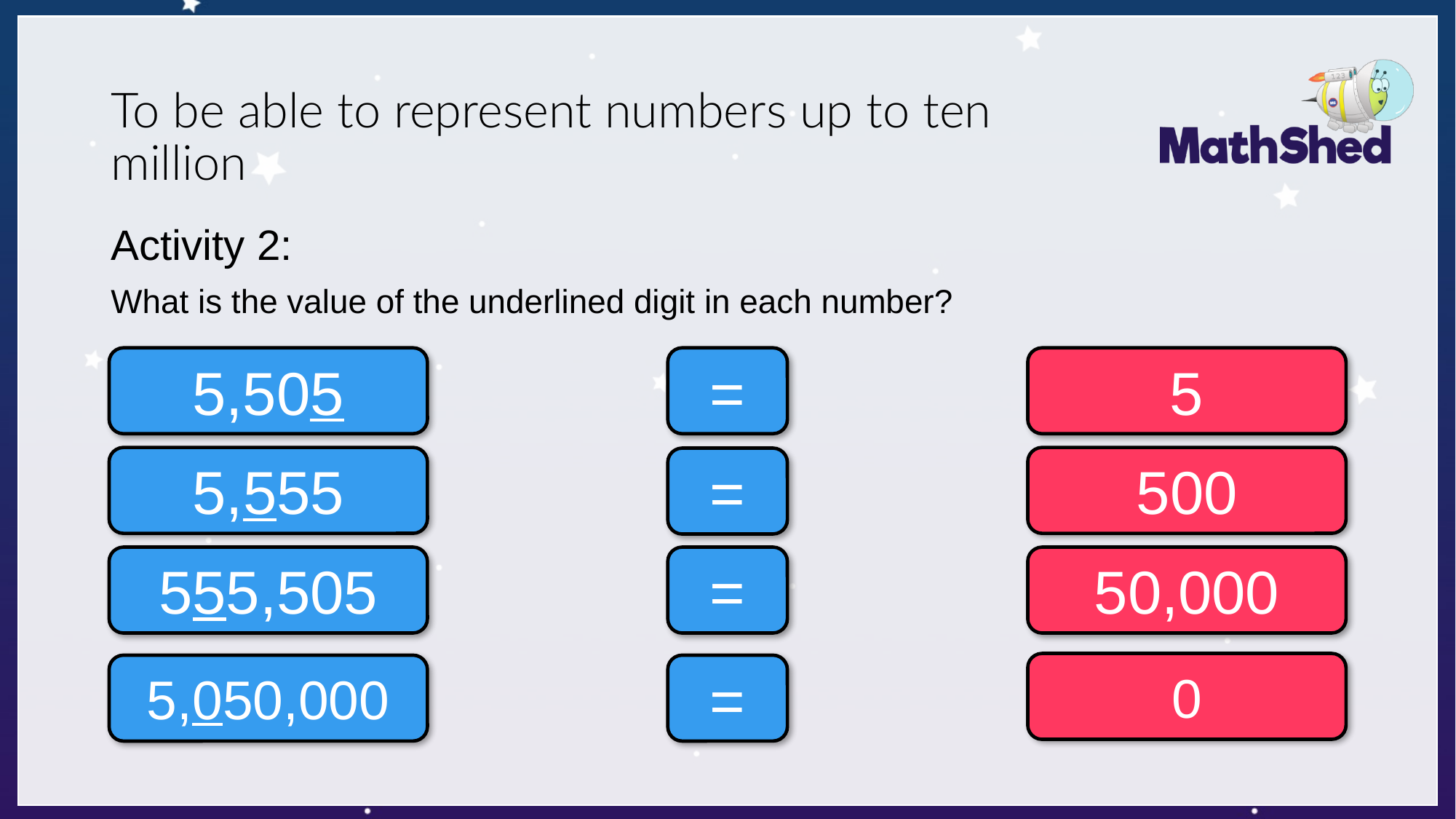

# To be able to represent numbers up to ten million
Activity 2:
What is the value of the underlined digit in each number?

5,505
=
5
5,555
500
=
555,505
=
50,000
0
=
5,050,000